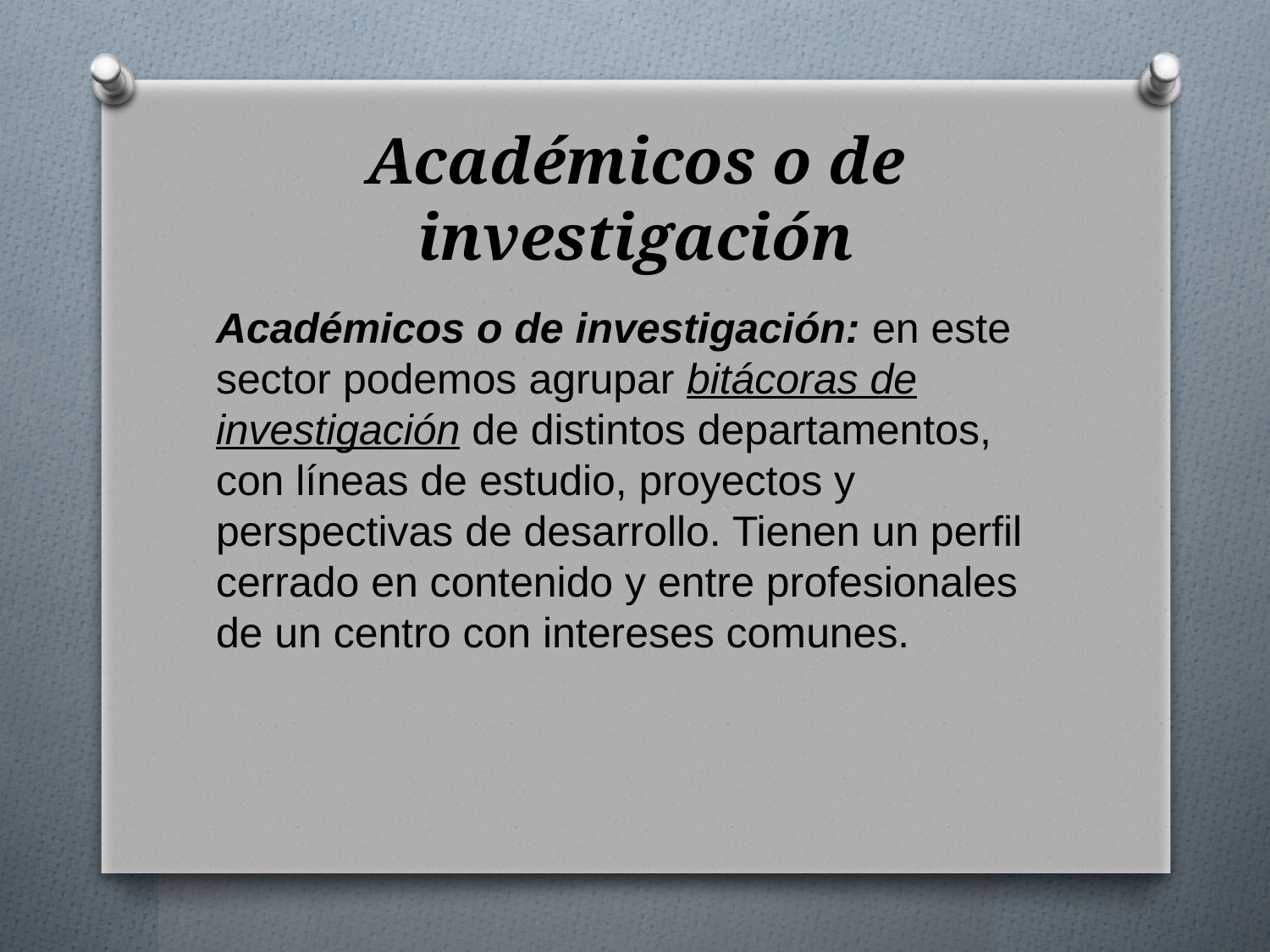

# Académicos o de investigación
Académicos o de investigación: en este sector podemos agrupar bitácoras de investigación de distintos departamentos, con líneas de estudio, proyectos y perspectivas de desarrollo. Tienen un perfil cerrado en contenido y entre profesionales de un centro con intereses comunes.